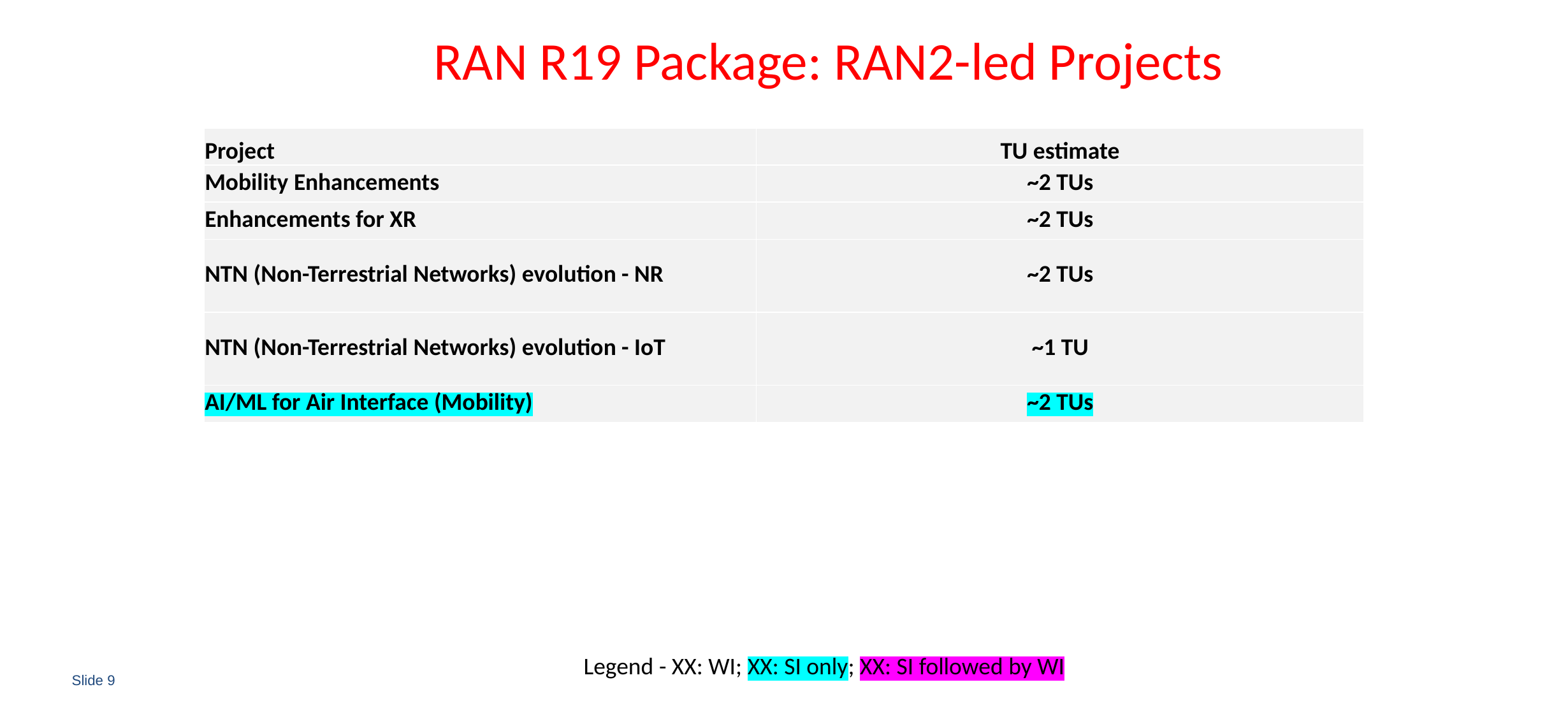

# RAN R19 Package: RAN2-led Projects
| Project | TU estimate |
| --- | --- |
| Mobility Enhancements | ~2 TUs |
| Enhancements for XR | ~2 TUs |
| NTN (Non-Terrestrial Networks) evolution - NR | ~2 TUs |
| NTN (Non-Terrestrial Networks) evolution - IoT | ~1 TU |
| AI/ML for Air Interface (Mobility) | ~2 TUs |
Legend - XX: WI; XX: SI only; XX: SI followed by WI